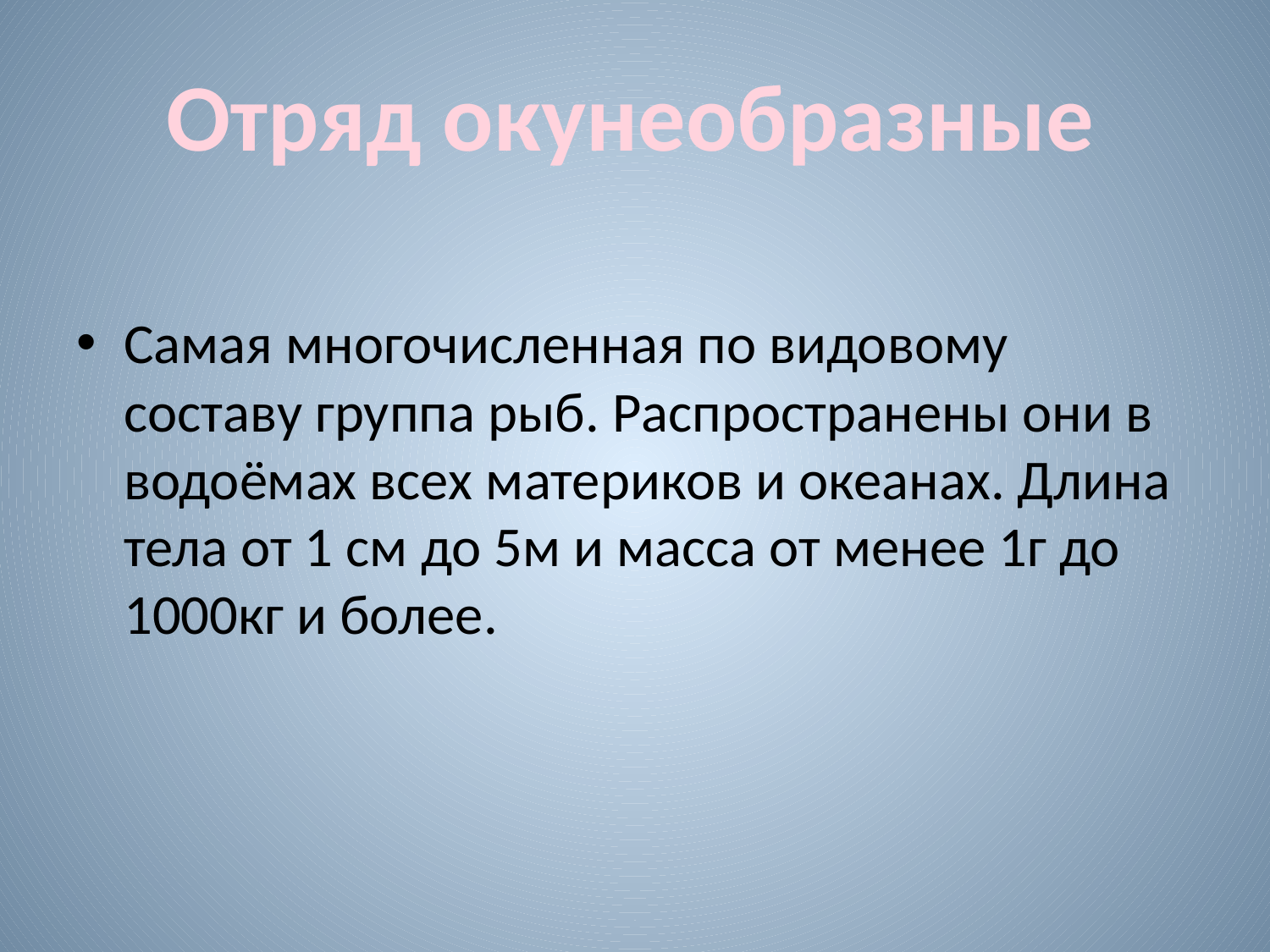

Отряд окунеобразные

Самая многочисленная по видовому составу группа рыб. Распространены они в водоёмах всех материков и океанах. Длина тела от 1 см до 5м и масса от менее 1г до 1000кг и более.